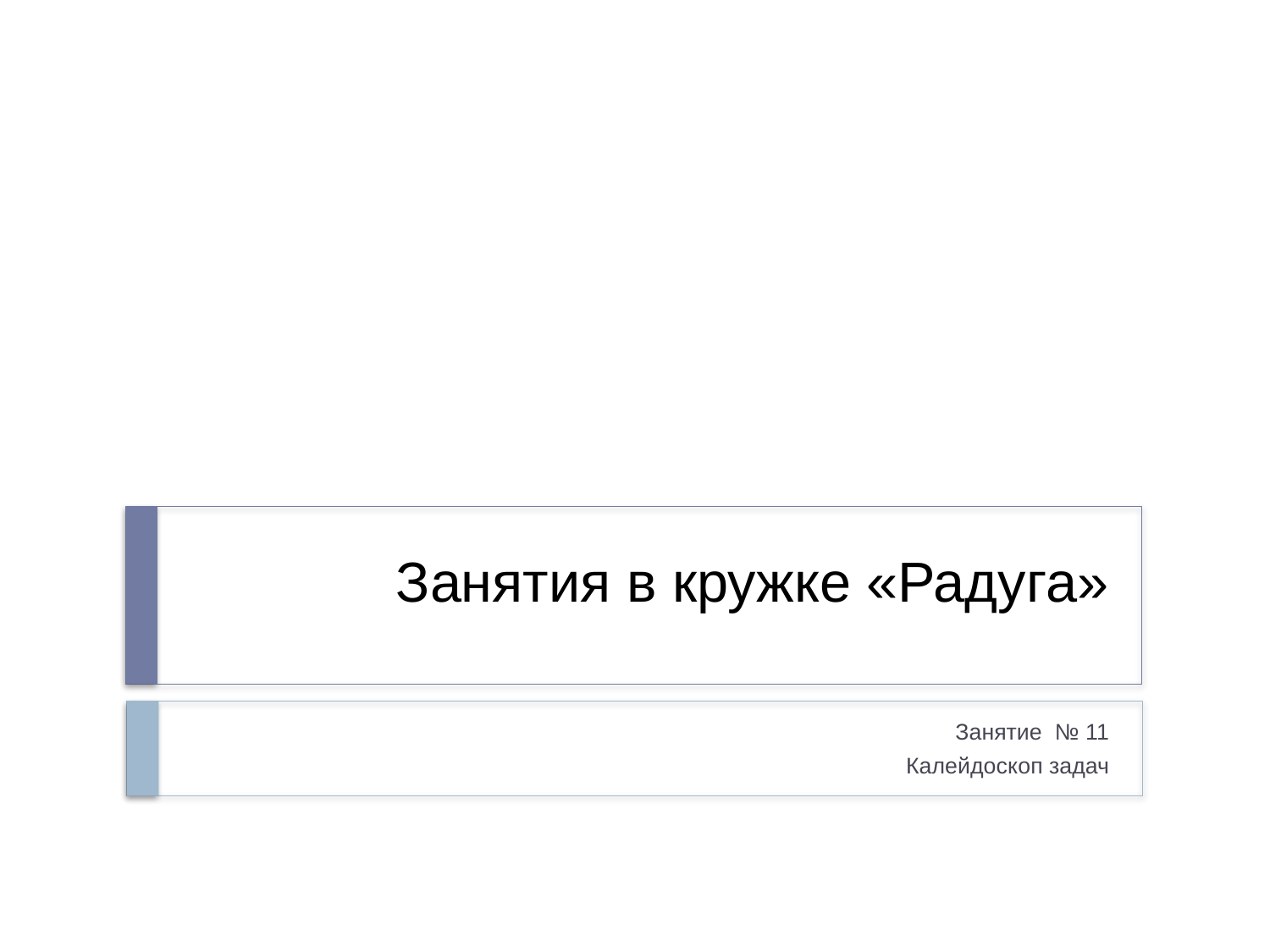

# Занятия в кружке «Радуга»
Занятие  № 11
Калейдоскоп задач